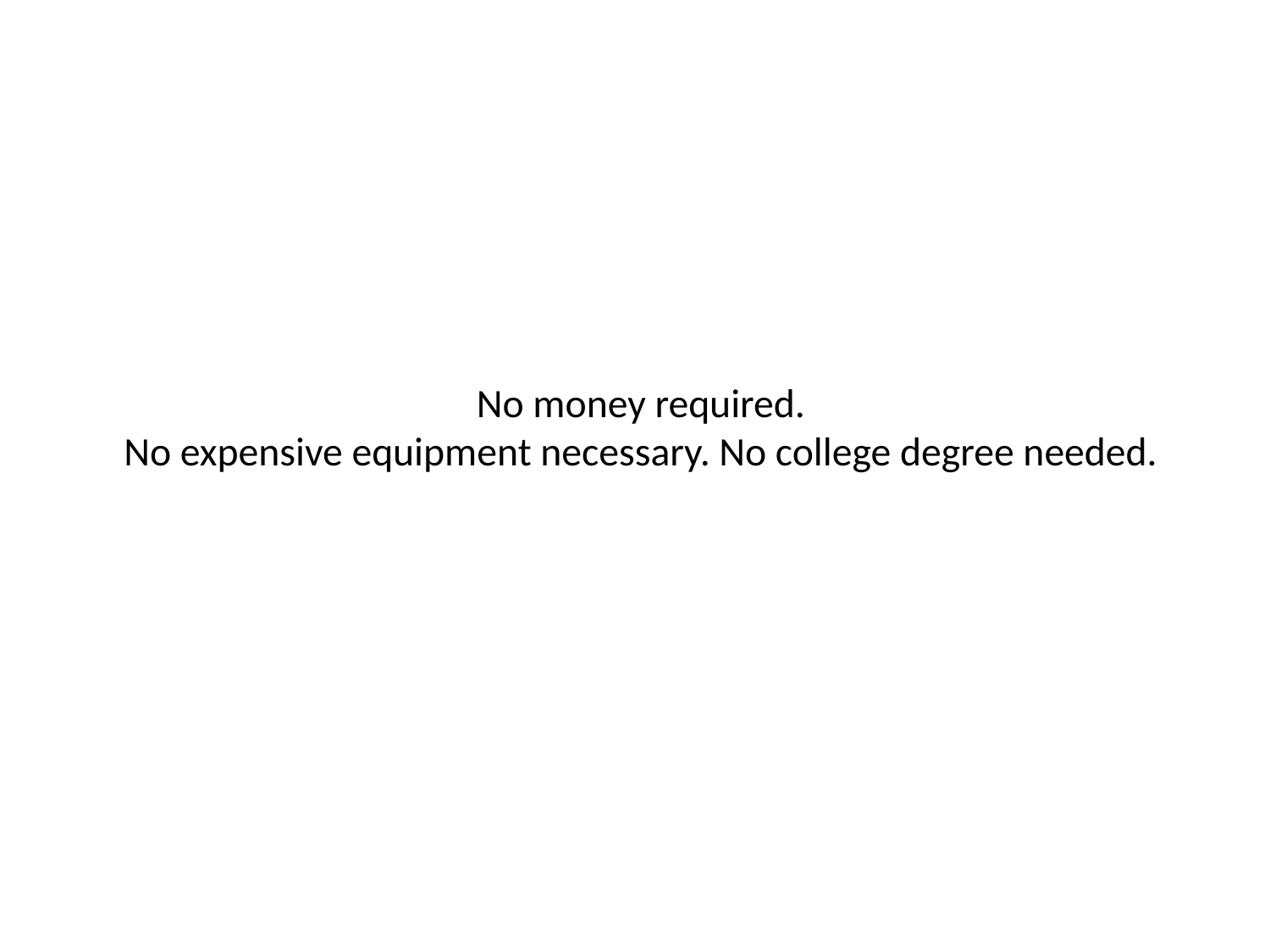

# No money required. No expensive equipment necessary. No college degree needed.